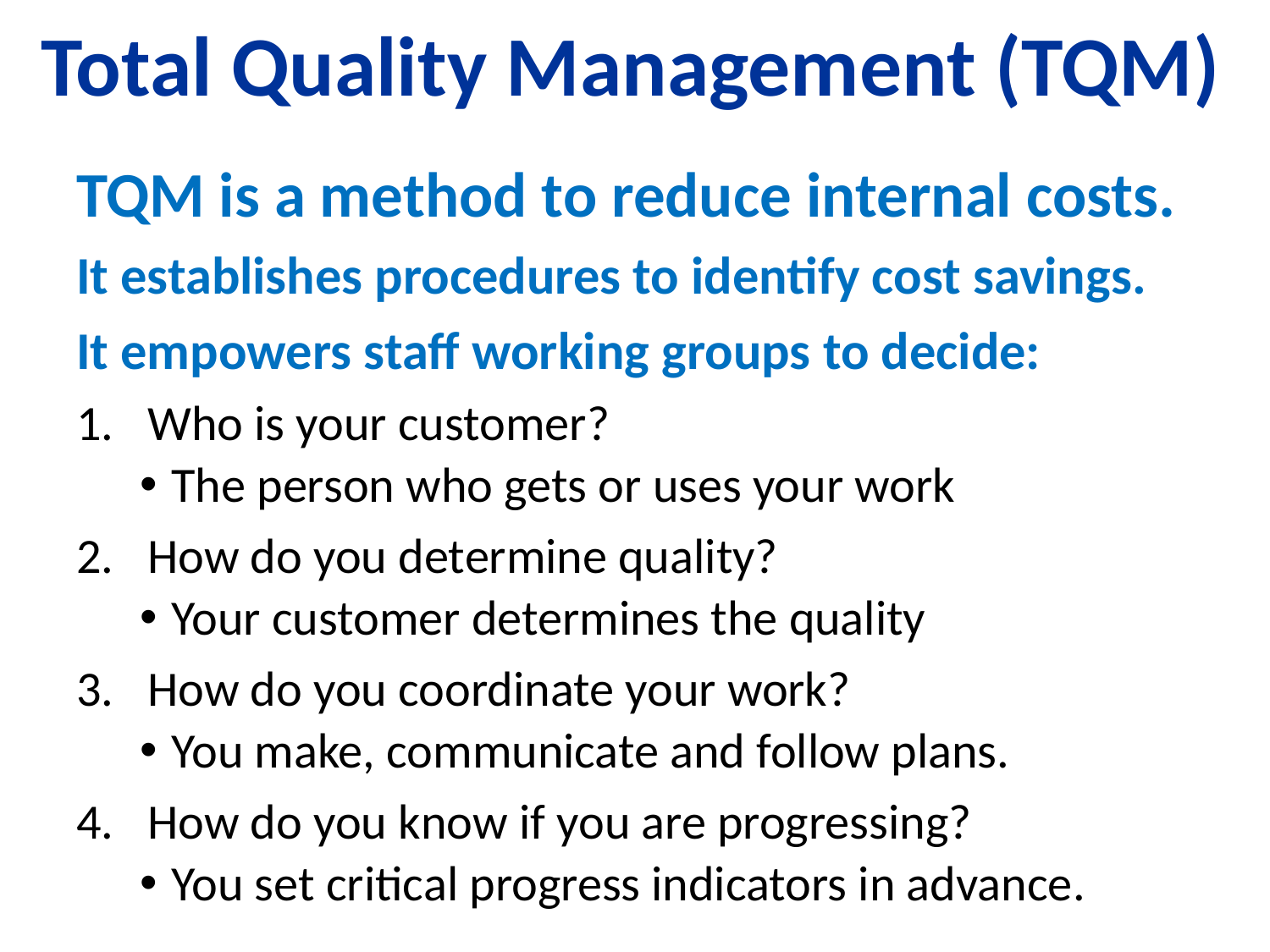

# Total Quality Management (TQM)
TQM is a method to reduce internal costs.
It establishes procedures to identify cost savings.
It empowers staff working groups to decide:
Who is your customer?
The person who gets or uses your work
How do you determine quality?
Your customer determines the quality
How do you coordinate your work?
You make, communicate and follow plans.
How do you know if you are progressing?
You set critical progress indicators in advance.